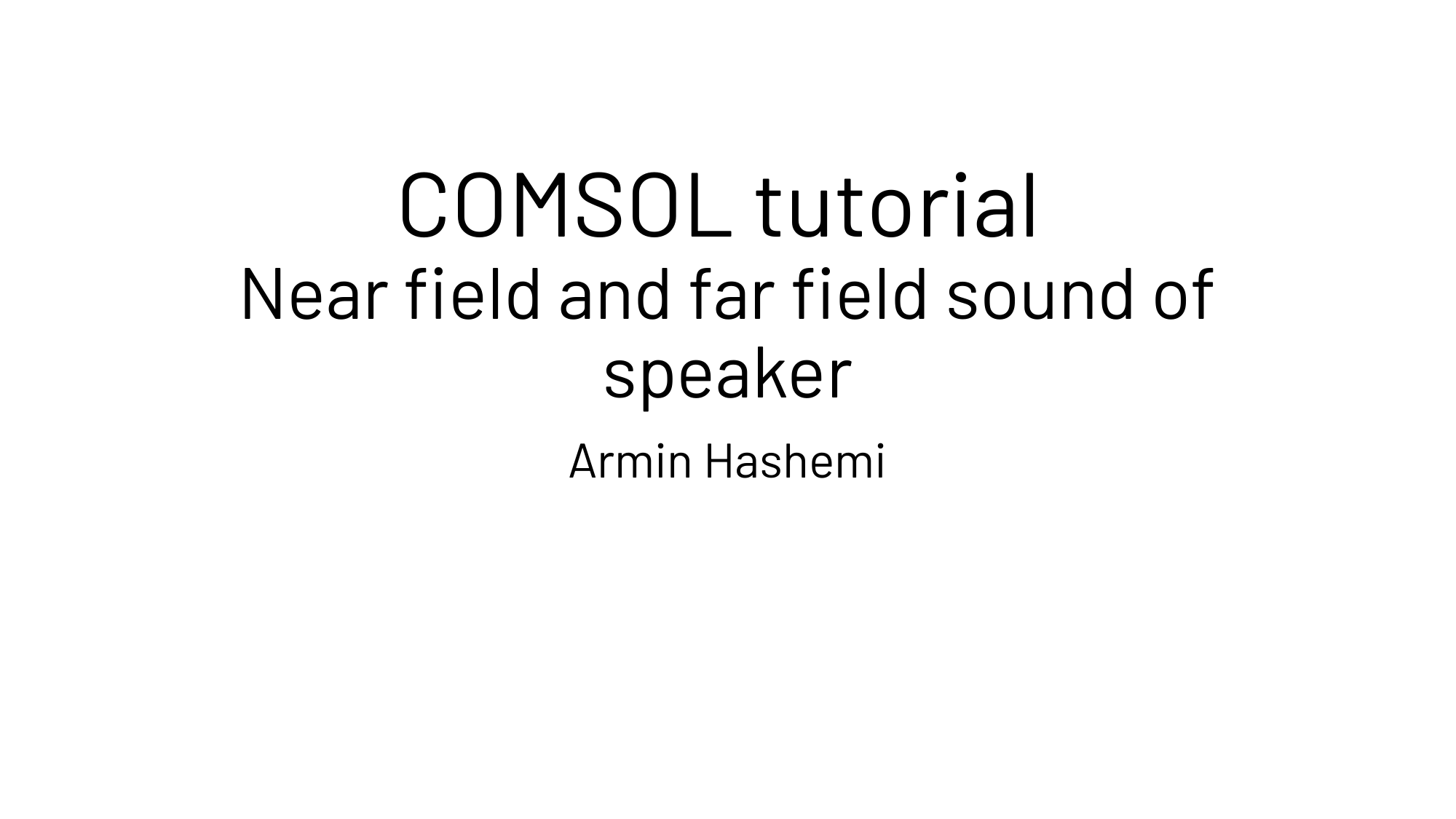

# COMSOL tutorial Near field and far field sound of speaker
Armin Hashemi